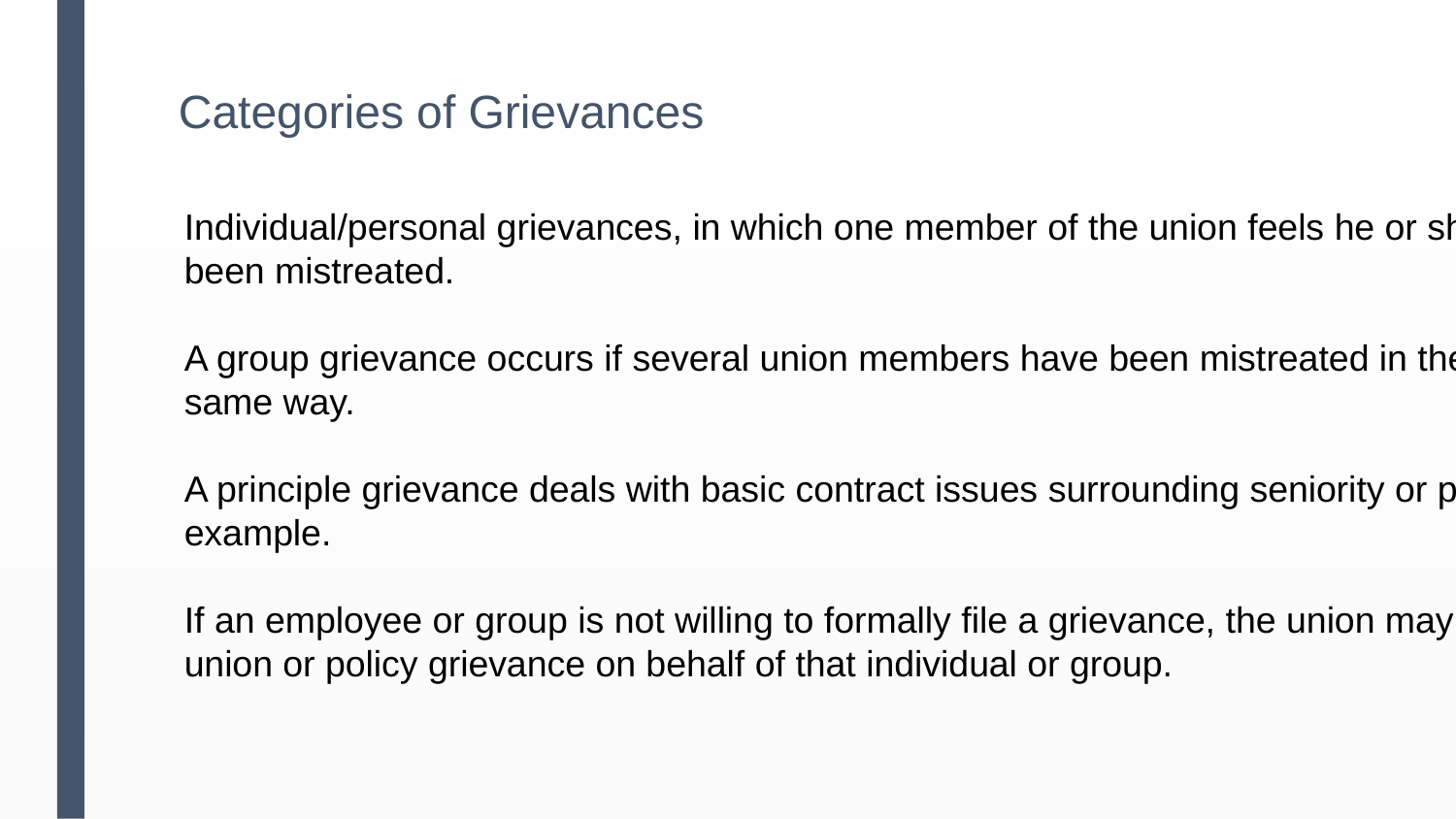

# Categories of Grievances
Individual/personal grievances, in which one member of the union feels he or she has been mistreated.

A group grievance occurs if several union members have been mistreated in the same way.

A principle grievance deals with basic contract issues surrounding seniority or pay, for example.

If an employee or group is not willing to formally file a grievance, the union may file a union or policy grievance on behalf of that individual or group.